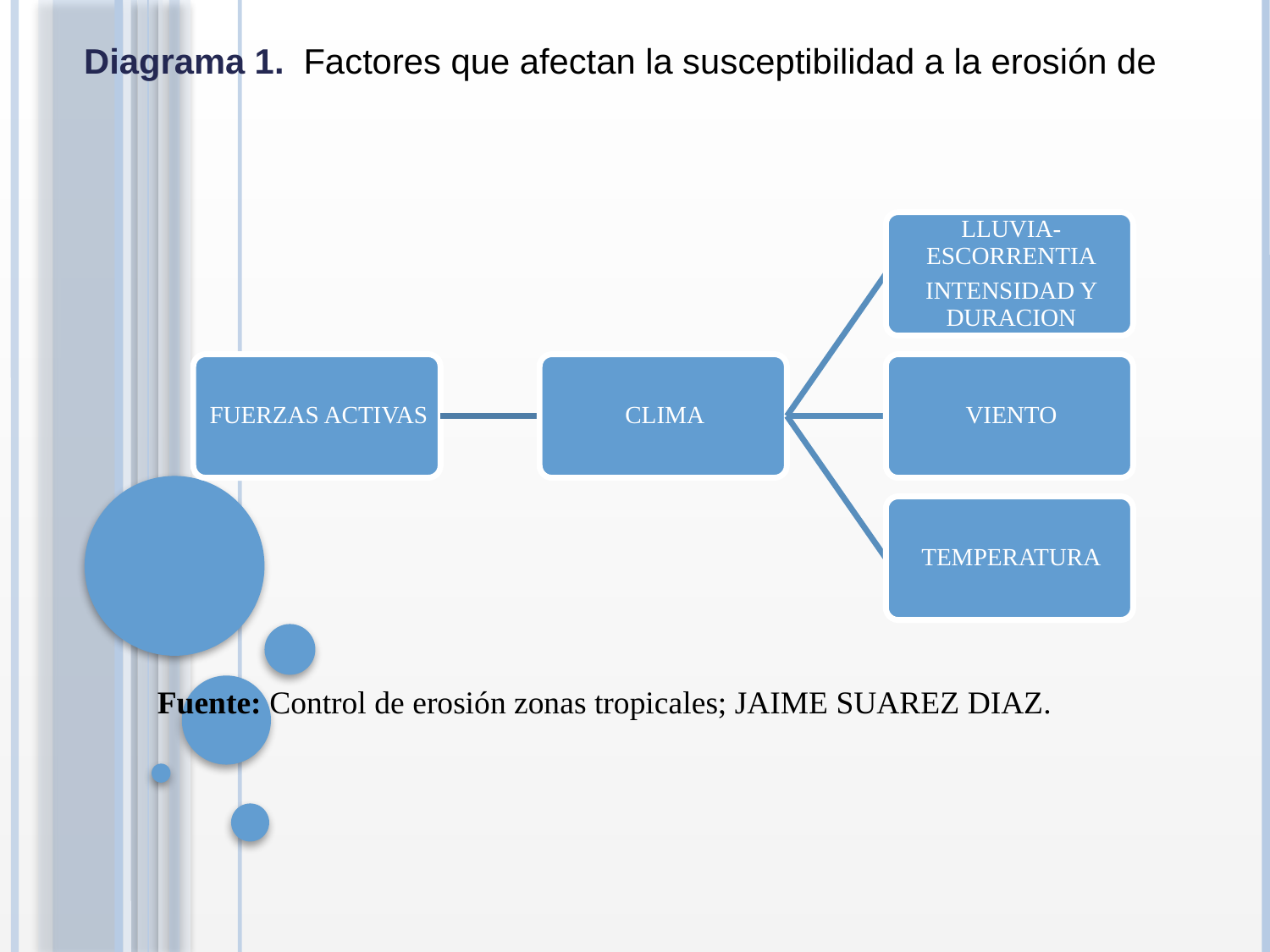

Diagrama 1.  Factores que afectan la susceptibilidad a la erosión de
FUERZAS ACTIVAS

CLIMA

LLUVIA-ESCORRENTIA
INTENSIDAD Y DURACION

VIENTO

TEMPERATURA

Fuente: Control de erosión zonas tropicales; JAIME SUAREZ DIAZ.